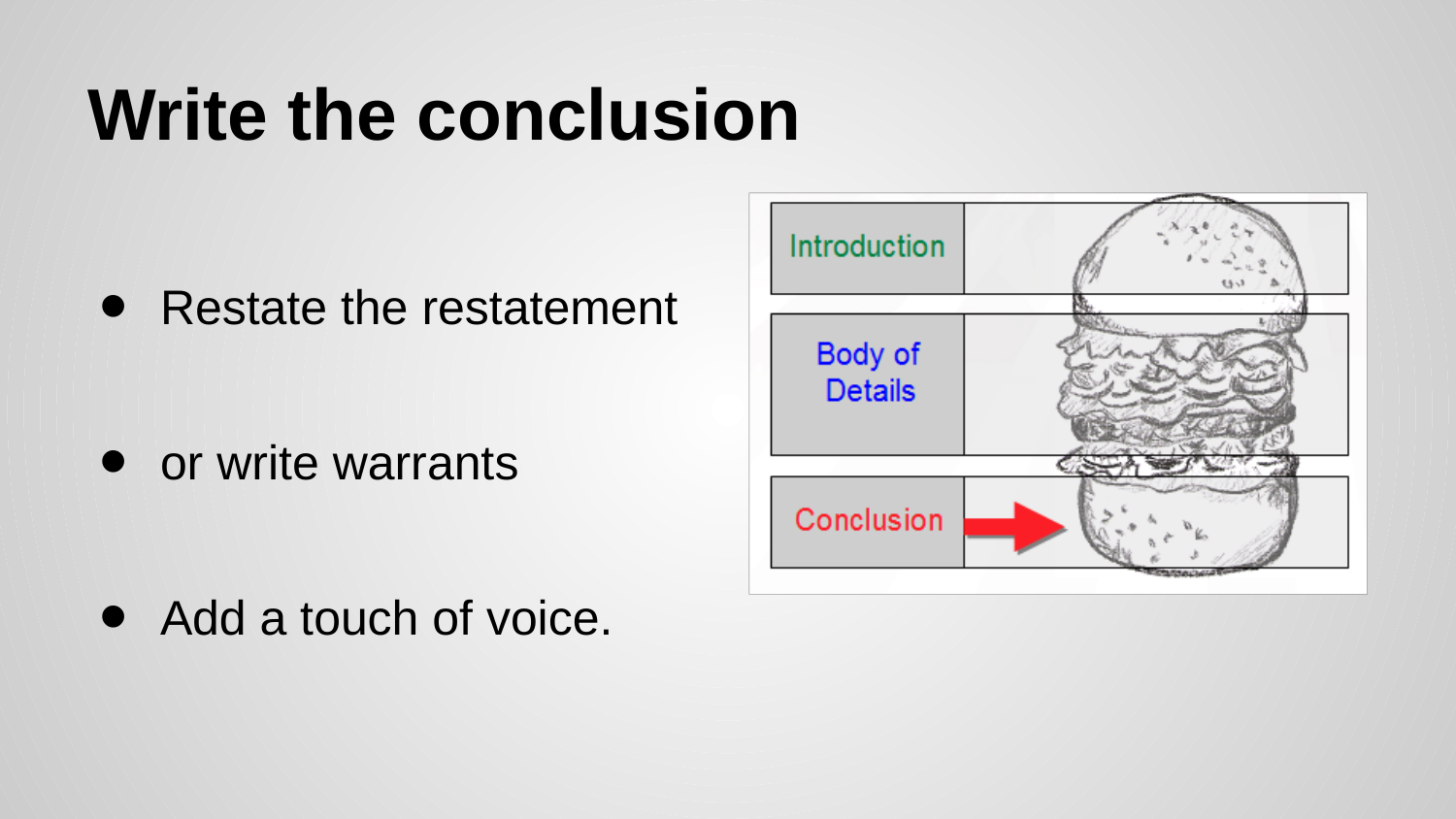

# Write the conclusion

Restate the restatement

or write warrants

Add a touch of voice.